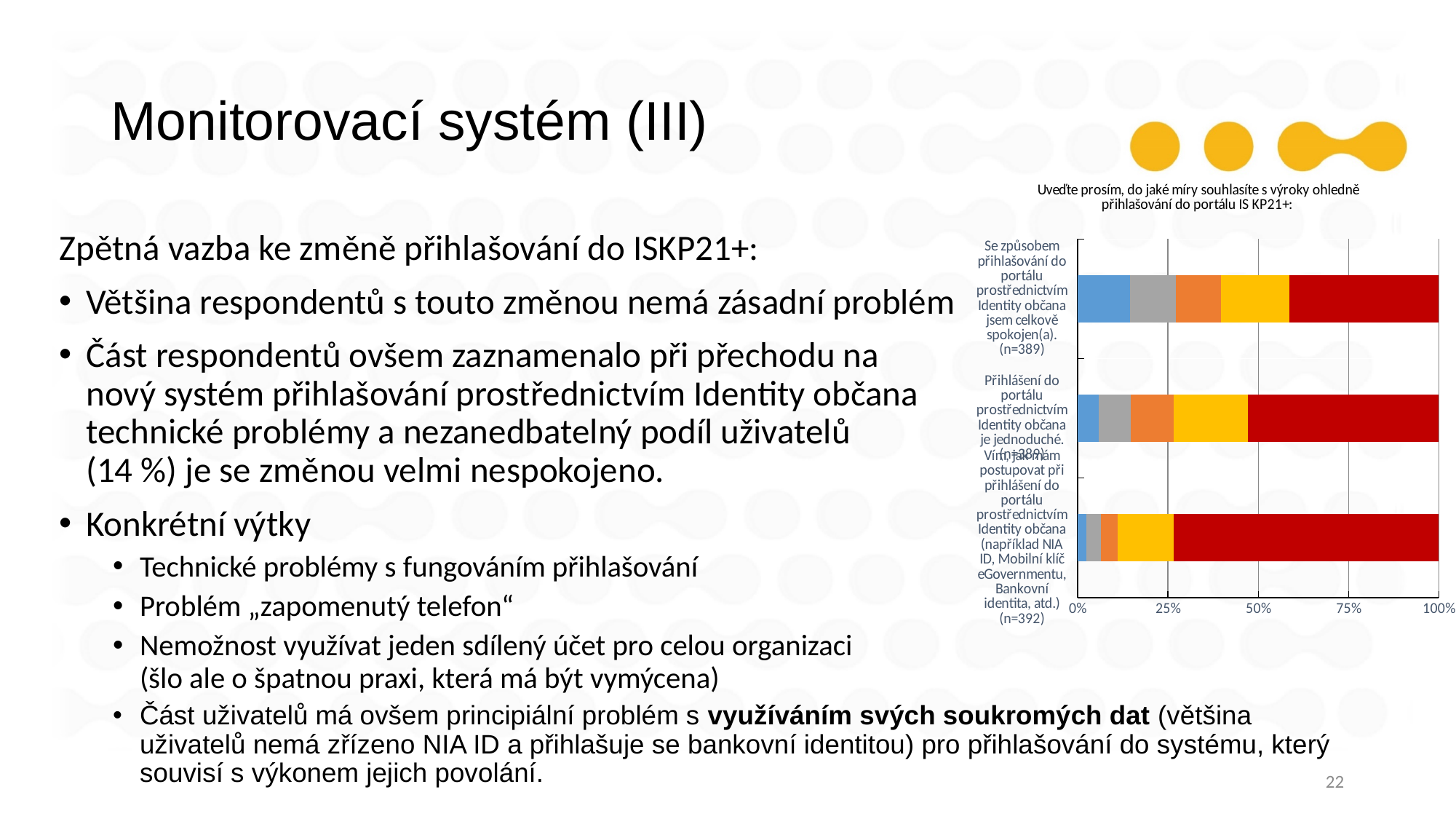

# Monitorovací systém (III)

[unsupported chart]

Zpětná vazba ke změně přihlašování do ISKP21+:
Většina respondentů s touto změnou nemá zásadní problém
Část respondentů ovšem zaznamenalo při přechodu na
nový systém přihlašování prostřednictvím Identity občana
technické problémy a nezanedbatelný podíl uživatelů
(14 %) je se změnou velmi nespokojeno.
Konkrétní výtky
Technické problémy s fungováním přihlašování
Problém „zapomenutý telefon“
Nemožnost využívat jeden sdílený účet pro celou organizaci
(šlo ale o špatnou praxi, která má být vymýcena)
Část uživatelů má ovšem principiální problém s využíváním svých soukromých dat (většina uživatelů nemá zřízeno NIA ID a přihlašuje se bankovní identitou) pro přihlašování do systému, který souvisí s výkonem jejich povolání.

22